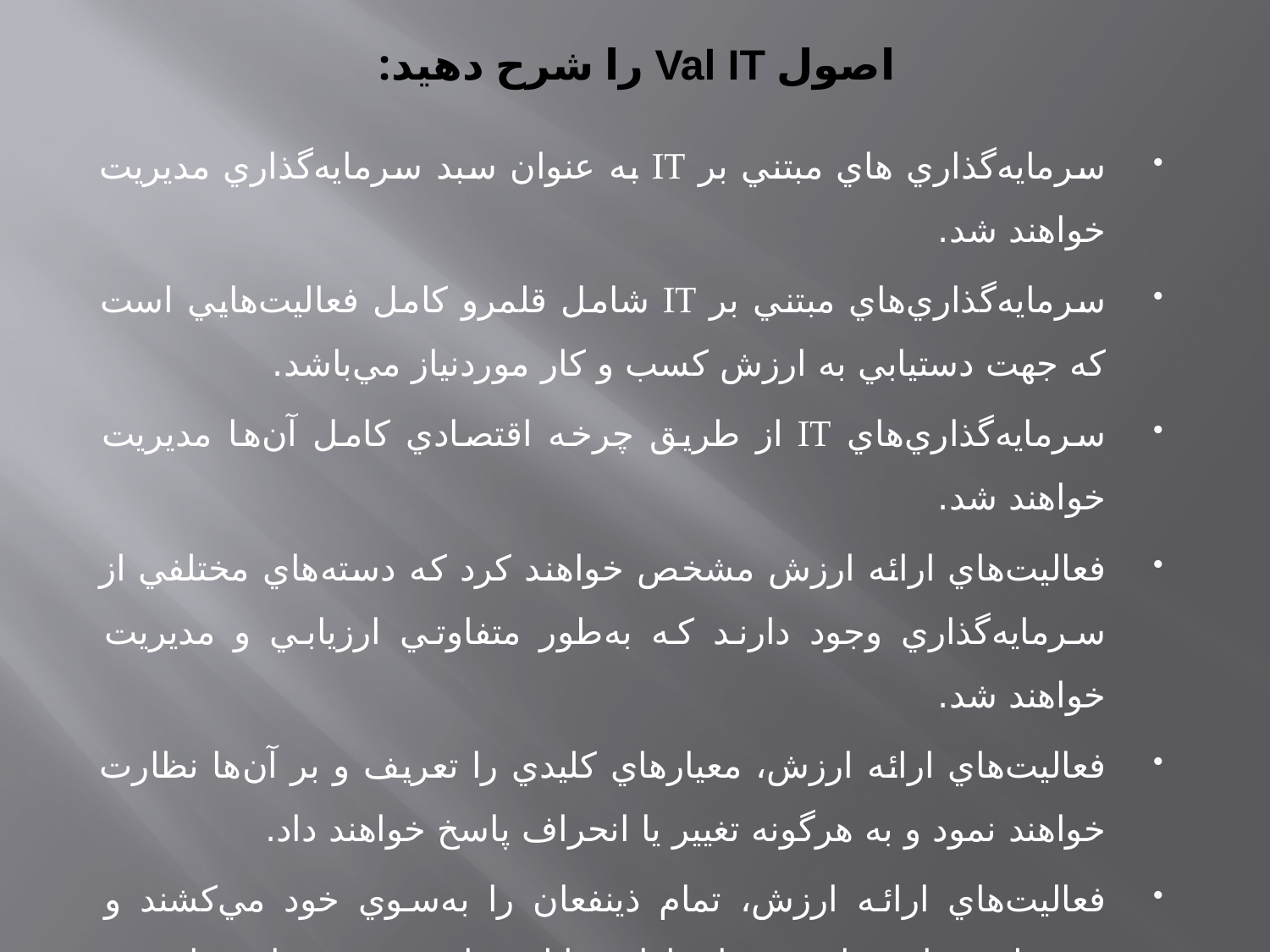

# اصول Val IT را شرح دهيد:
سرمايه‌گذاري هاي مبتني بر IT به عنوان سبد سرمايه‌گذاري مديريت خواهند شد.
سرمايه‌گذاري‌هاي مبتني بر IT شامل قلمرو كامل فعاليت‌هايي است كه جهت دستيابي به ارزش كسب و كار موردنياز مي‌باشد.
سرمايه‌گذاري‌هاي IT از طريق چرخه اقتصادي كامل آن‌ها مديريت خواهند شد.
فعاليت‌هاي ارائه ارزش مشخص خواهند كرد كه دسته‌هاي مختلفي از سرمايه‌گذاري وجود دارند كه به‌طور متفاوتي ارزيابي و مديريت خواهند شد.
فعاليت‌هاي ارائه ارزش، معيارهاي كليدي را تعريف و بر آن‌ها نظارت خواهند نمود و به هرگونه تغيير يا انحراف پاسخ خواهند داد.
فعاليت‌هاي ارائه ارزش، تمام ذينفعان را به‌سوي خود مي‌كشند و مسئوليت هاي مناسب براي ارائه قابليت‌ها و تجسم منافع را مشخ مي‌كنند.
فعاليت‌هاي ارائه ارزش به‌طور پيوسته مورد نظارت و ارزيابي قرار گرفته و بهبود داده خواهند شد.